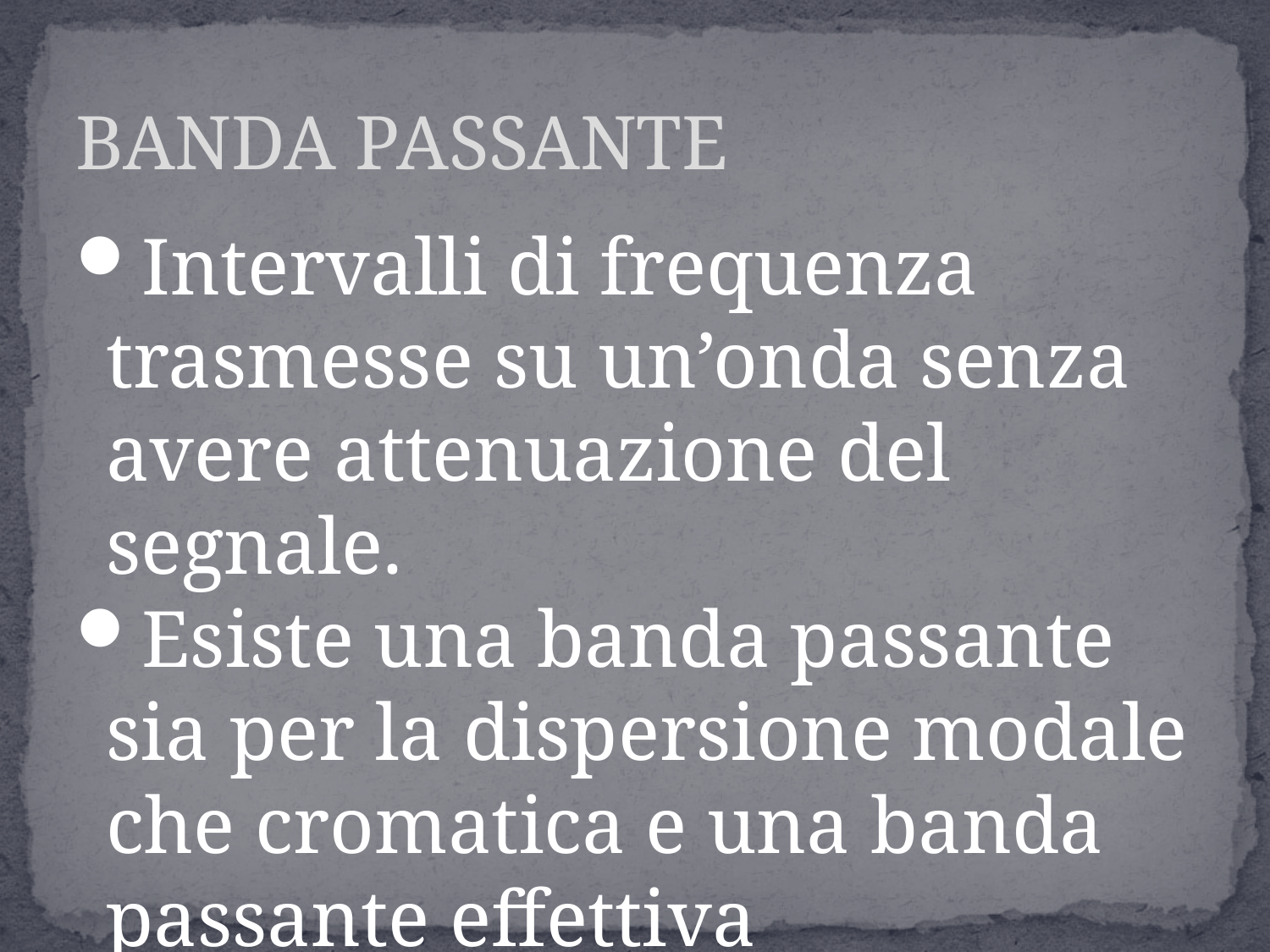

BANDA PASSANTE
Intervalli di frequenza trasmesse su un’onda senza avere attenuazione del segnale.
Esiste una banda passante sia per la dispersione modale che cromatica e una banda passante effettiva